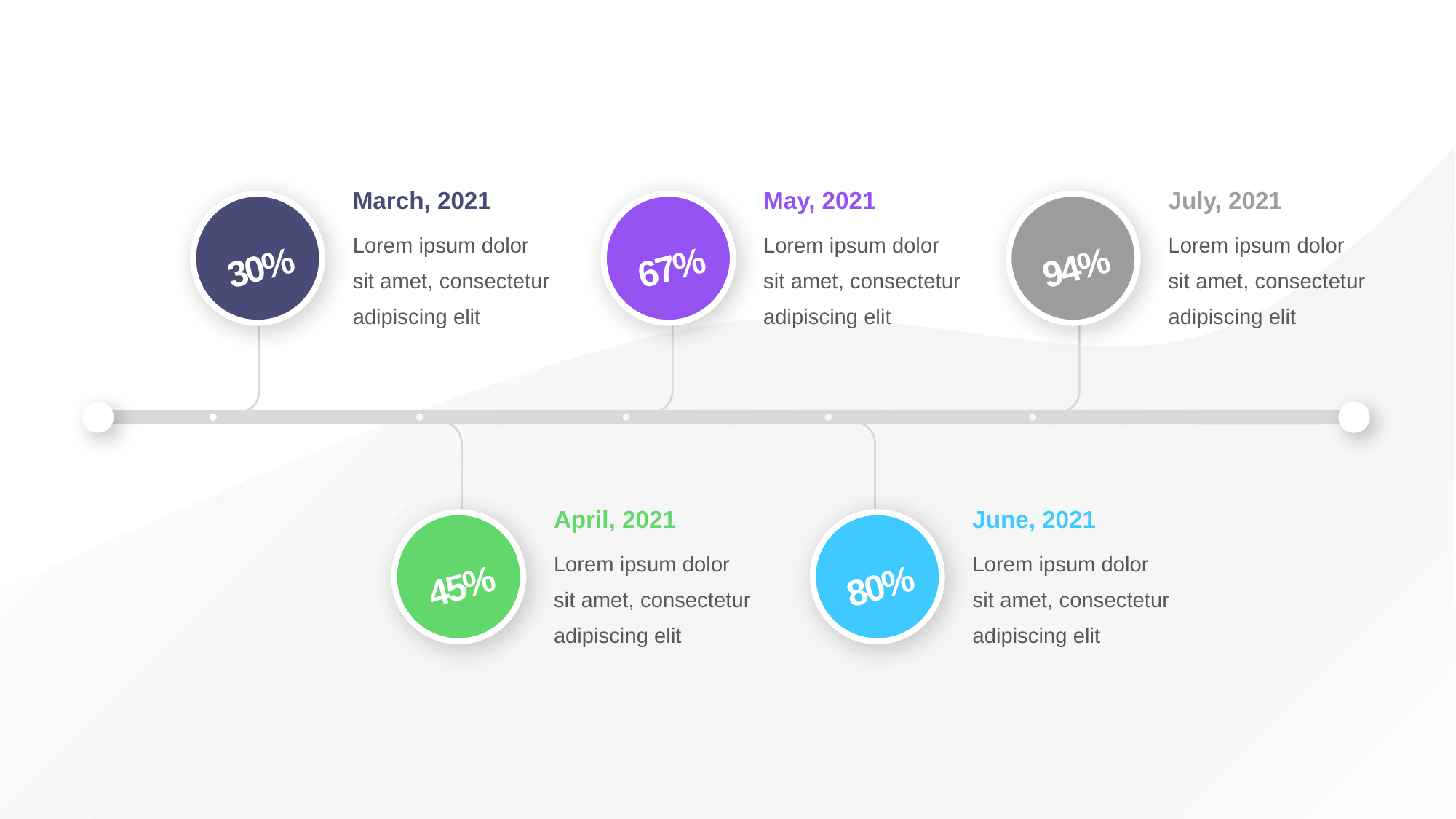

March, 2021

30%

Lorem ipsum dolor sit amet, consectetur adipiscing elit
May, 2021

67%

Lorem ipsum dolor sit amet, consectetur adipiscing elit
July, 2021

94%

Lorem ipsum dolor sit amet, consectetur adipiscing elit

April, 2021

45%

Lorem ipsum dolor sit amet, consectetur adipiscing elit
June, 2021

80%

Lorem ipsum dolor sit amet, consectetur adipiscing elit